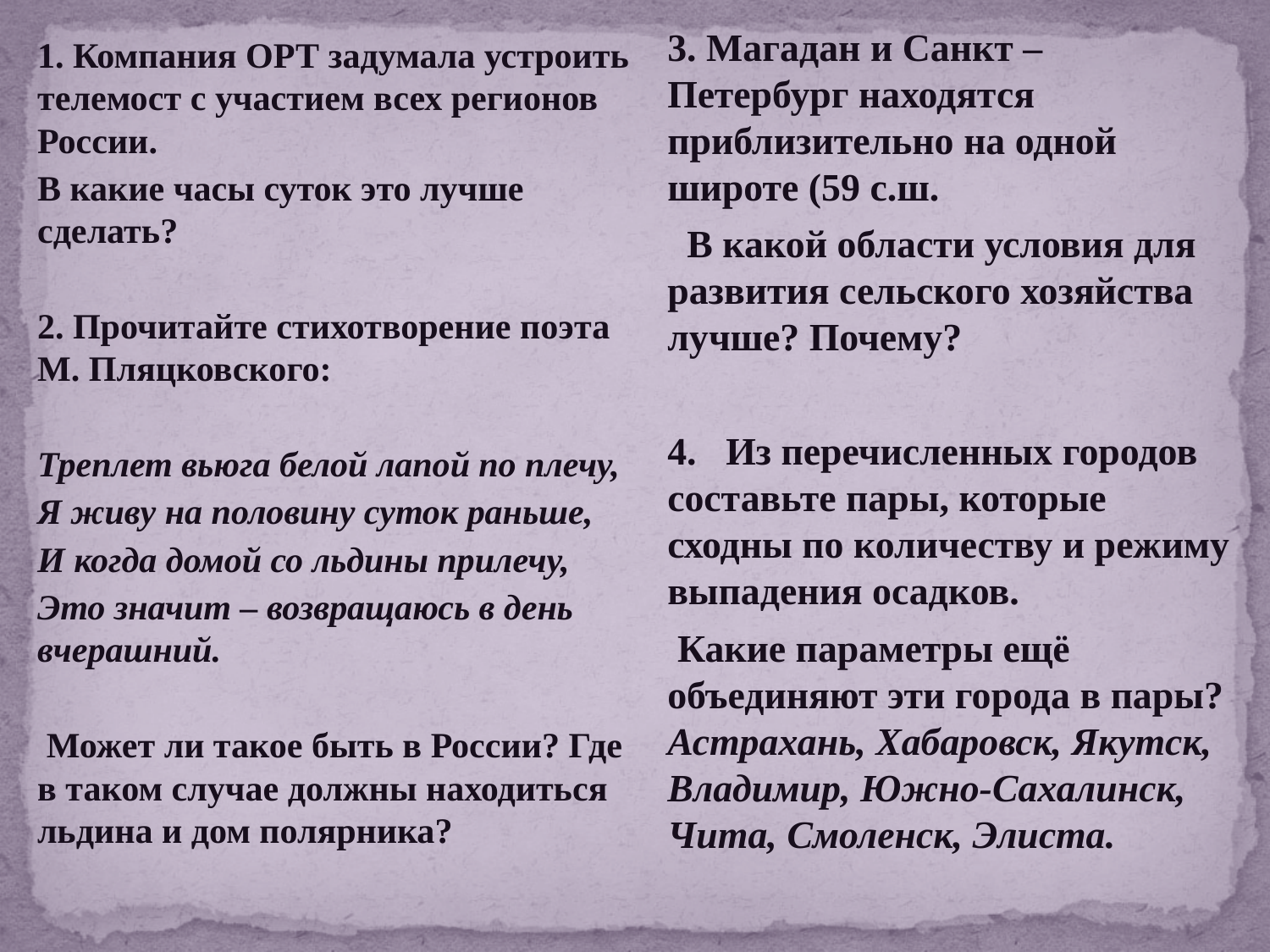

3. Магадан и Санкт – Петербург находятся приблизительно на одной широте (59 с.ш.
  В какой области условия для развития сельского хозяйства лучше? Почему?

4.   Из перечисленных городов составьте пары, которые сходны по количеству и режиму выпадения осадков.
 Какие параметры ещё объединяют эти города в пары? Астрахань, Хабаровск, Якутск, Владимир, Южно-Сахалинск, Чита, Смоленск, Элиста.

1. Компания ОРТ задумала устроить телемост с участием всех регионов России.
В какие часы суток это лучше сделать?

2. Прочитайте стихотворение поэта М. Пляцковского:

Треплет вьюга белой лапой по плечу,
Я живу на половину суток раньше,
И когда домой со льдины прилечу,
Это значит – возвращаюсь в день вчерашний.

 Может ли такое быть в России? Где в таком случае должны находиться льдина и дом полярника?